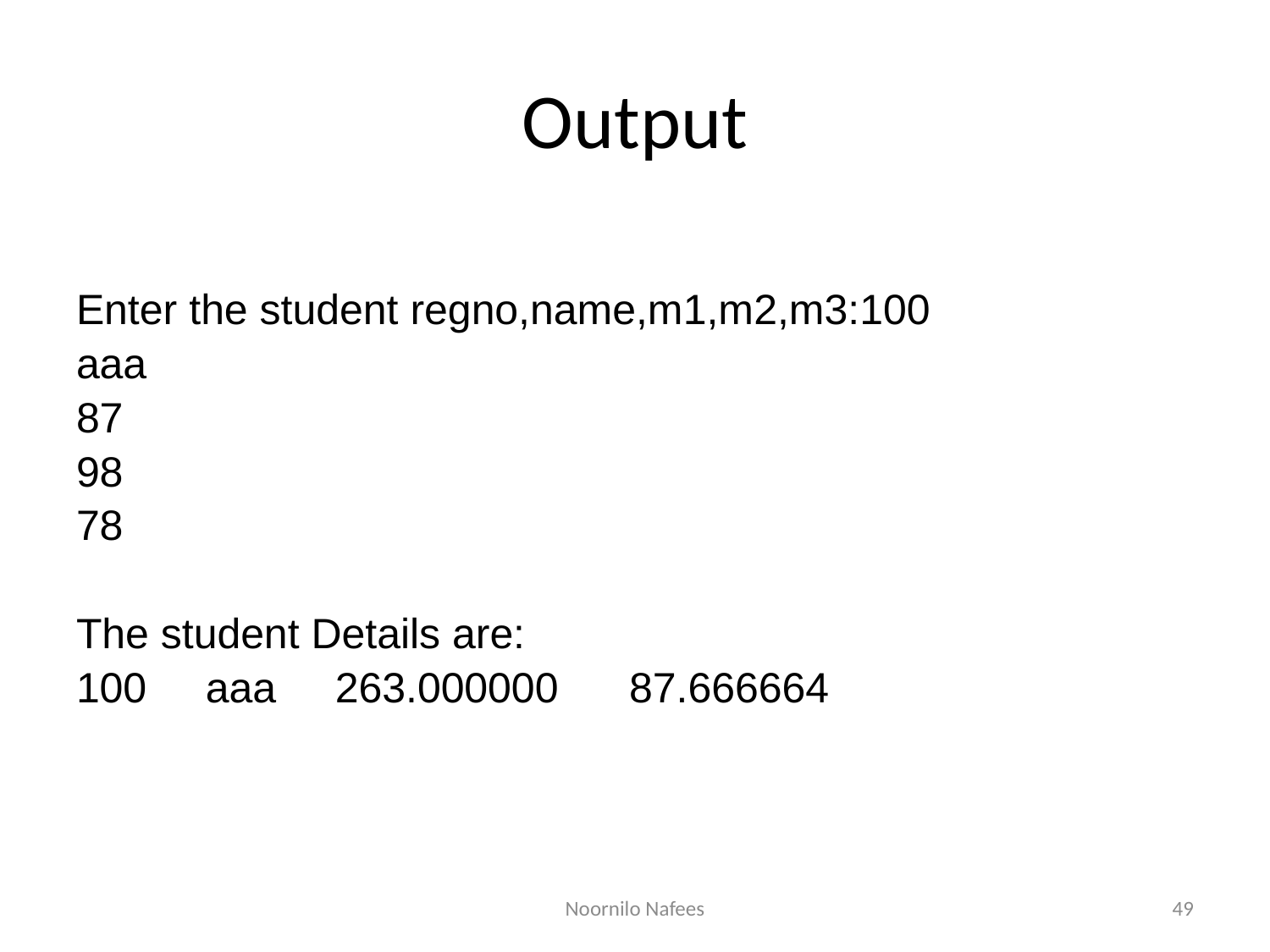

# Output

Enter the student regno,name,m1,m2,m3:100
aaa
87
98
78

The student Details are:
100     aaa     263.000000      87.666664

Noornilo Nafees
49